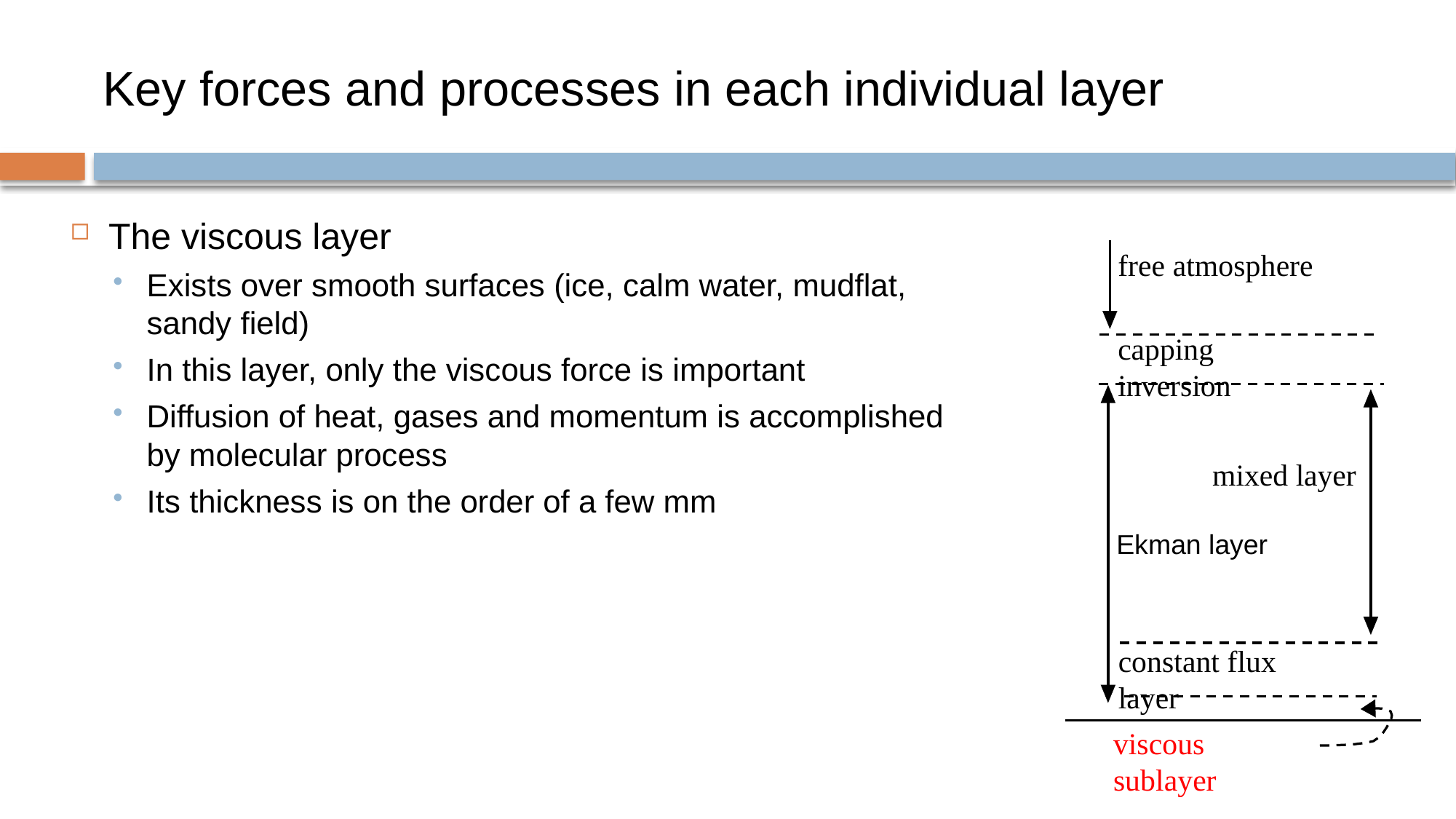

# Key forces and processes in each individual layer
The viscous layer
Exists over smooth surfaces (ice, calm water, mudflat, sandy field)
In this layer, only the viscous force is important
Diffusion of heat, gases and momentum is accomplished by molecular process
Its thickness is on the order of a few mm

capping inversion

mixed layer

constant flux layer

viscous sublayer
free atmosphere

Ekman layer